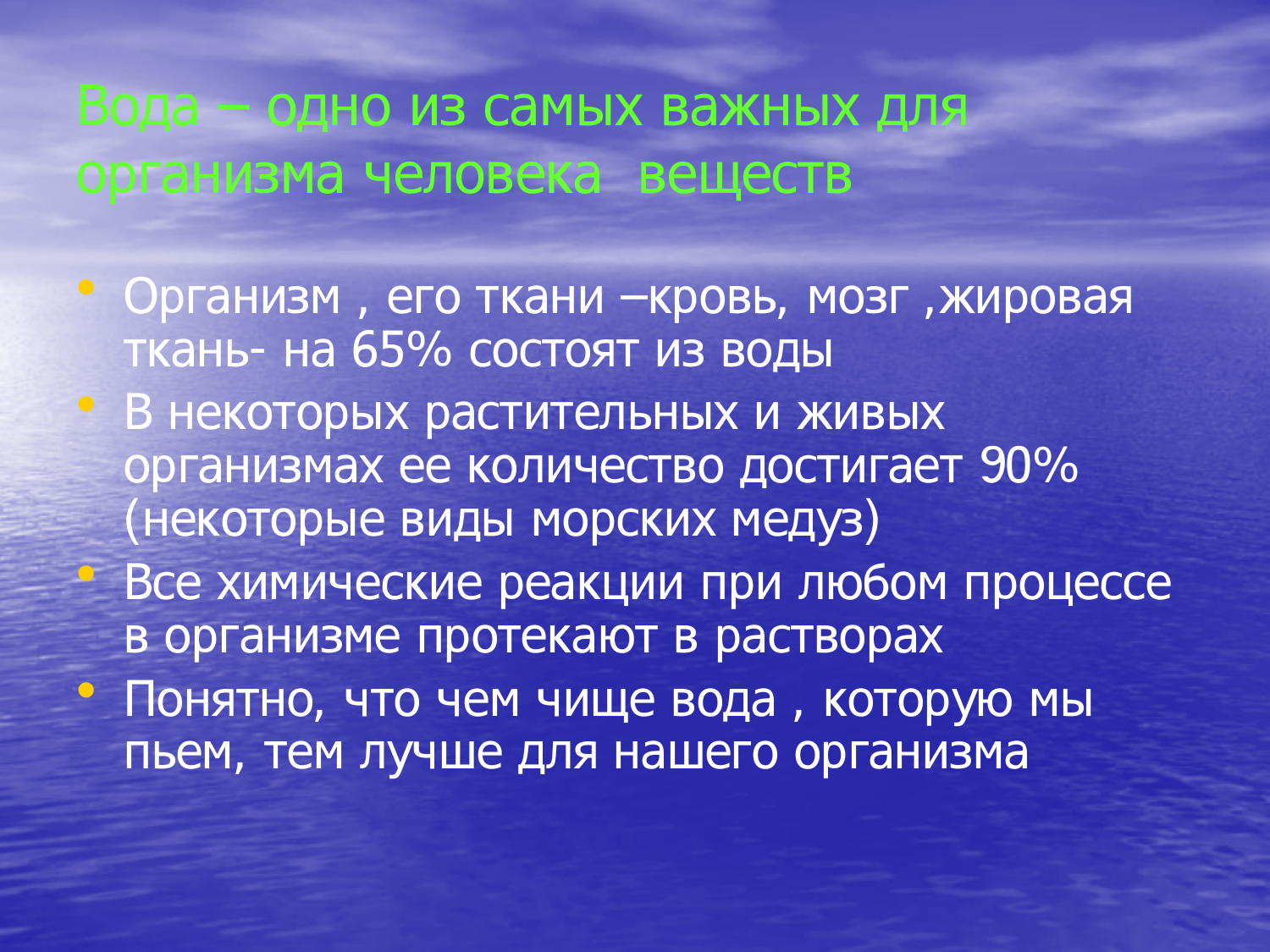

# Вода – одно из самых важных для организма человека  веществ
Организм , его ткани –кровь, мозг ,жировая ткань- на 65% состоят из воды
В некоторых растительных и живых организмах ее количество достигает 90%(некоторые виды морских медуз)
Все химические реакции при любом процессе в организме протекают в растворах
Понятно, что чем чище вода , которую мы пьем, тем лучше для нашего организма